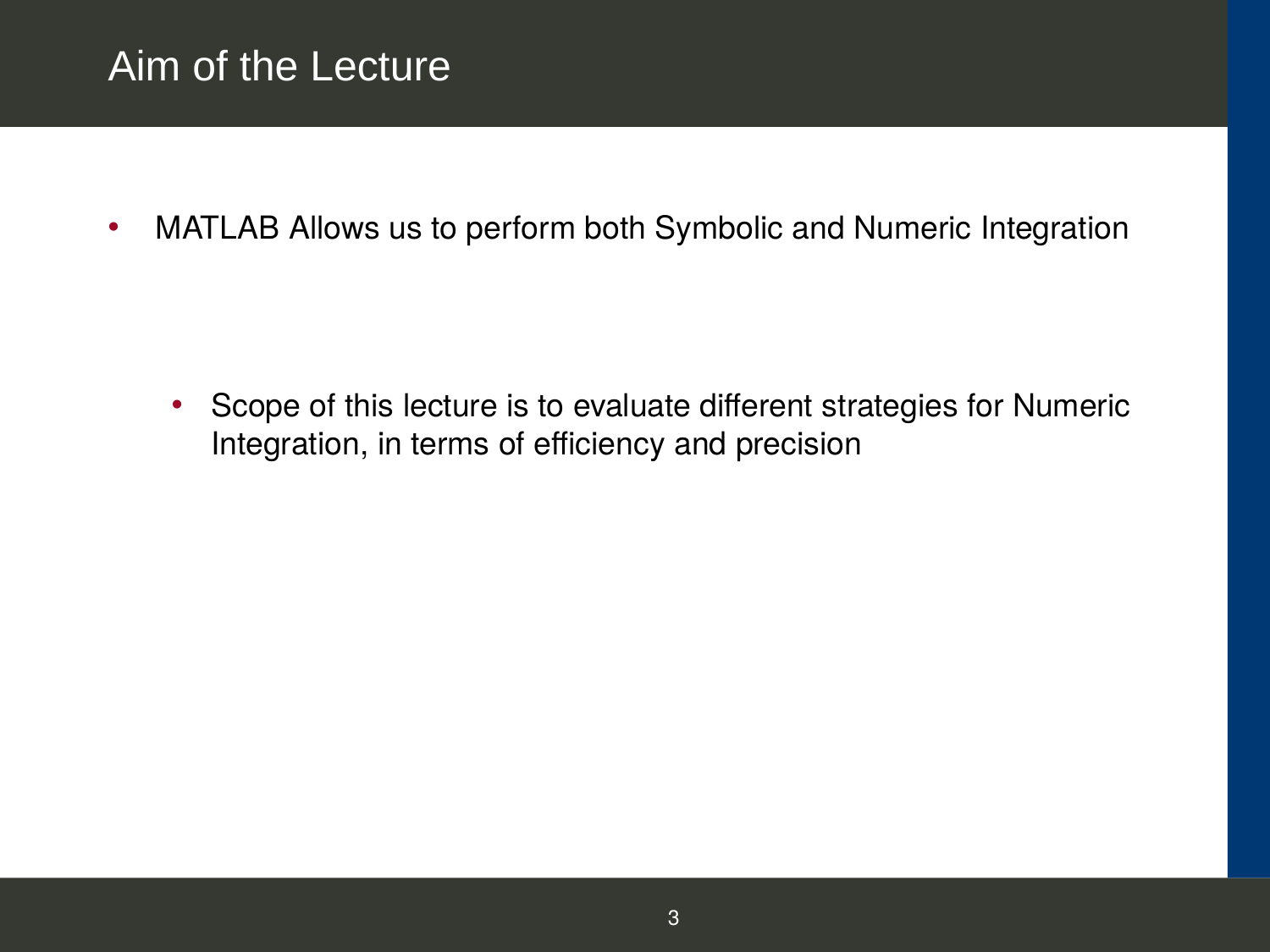

# Aim of the Lecture
MATLAB Allows us to perform both Symbolic and Numeric Integration

Scope of this lecture is to evaluate different strategies for Numeric Integration, in terms of efficiency and precision